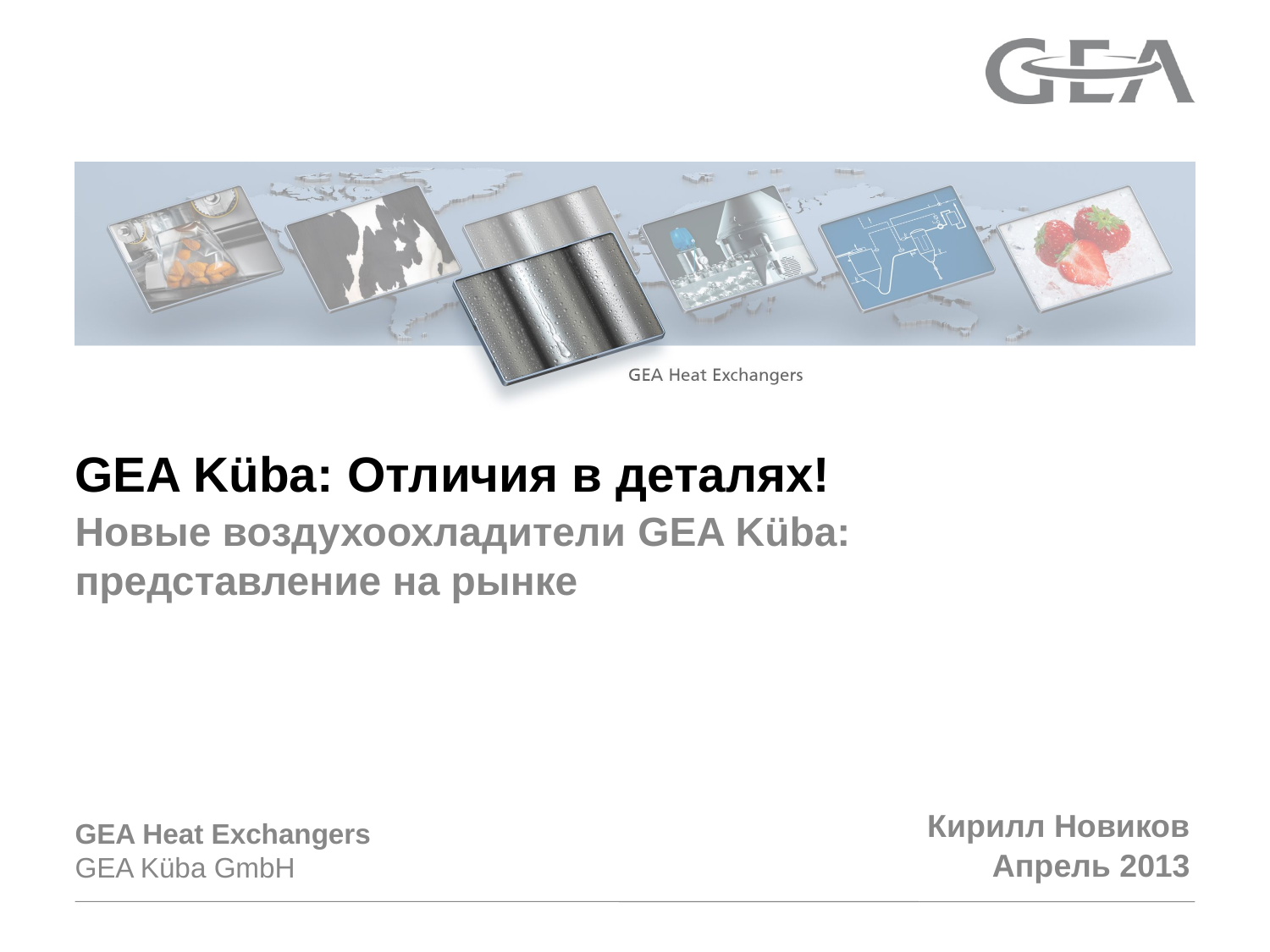

# GEA Küba: Отличия в деталях!
Новые воздухоохладители GEA Küba:
представление на рынке
Кирилл Новиков
Апрель 2013